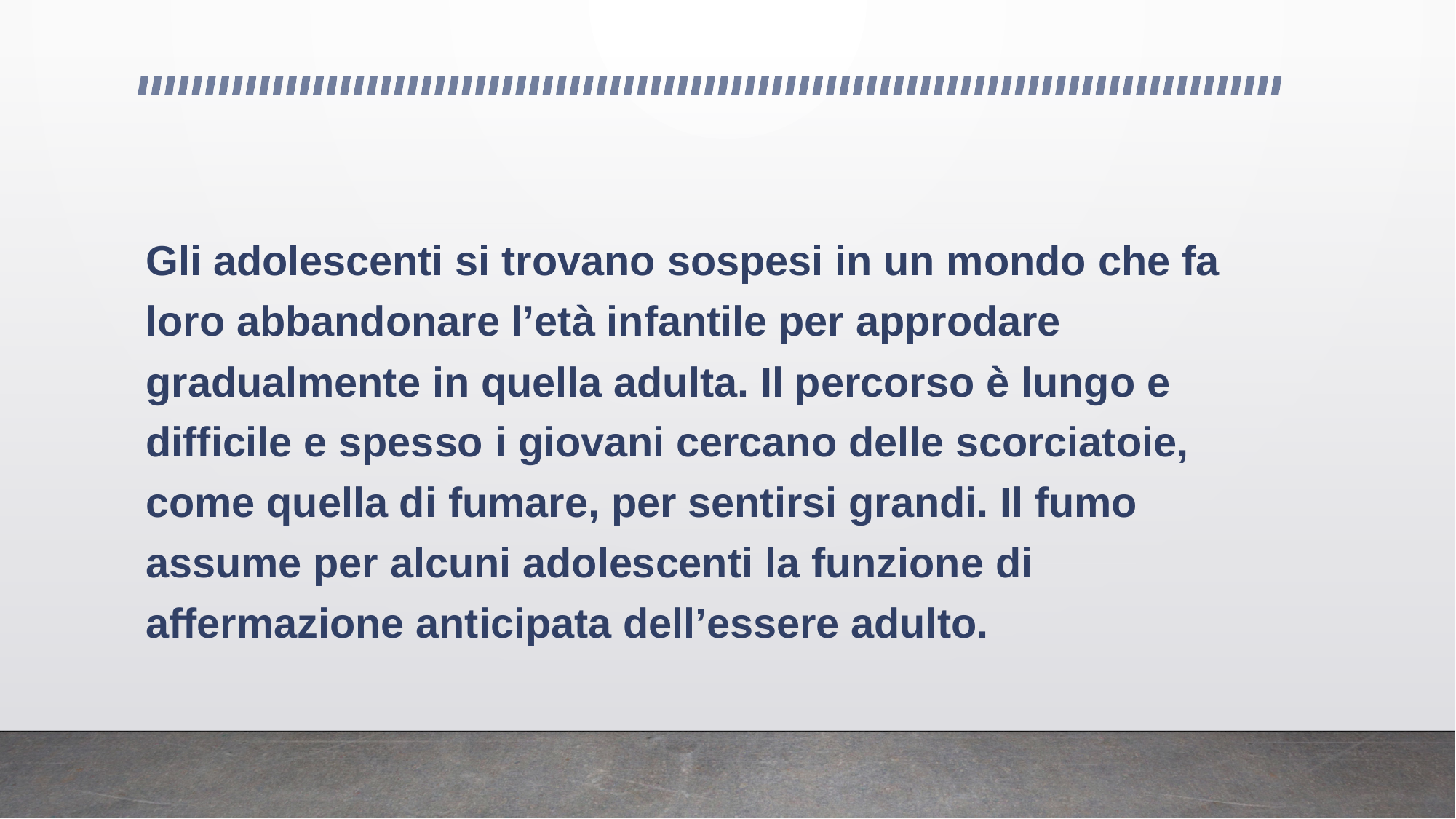

#
Gli adolescenti si trovano sospesi in un mondo che fa loro abbandonare l’età infantile per approdare gradualmente in quella adulta. Il percorso è lungo e difficile e spesso i giovani cercano delle scorciatoie, come quella di fumare, per sentirsi grandi. Il fumo assume per alcuni adolescenti la funzione di affermazione anticipata dell’essere adulto.